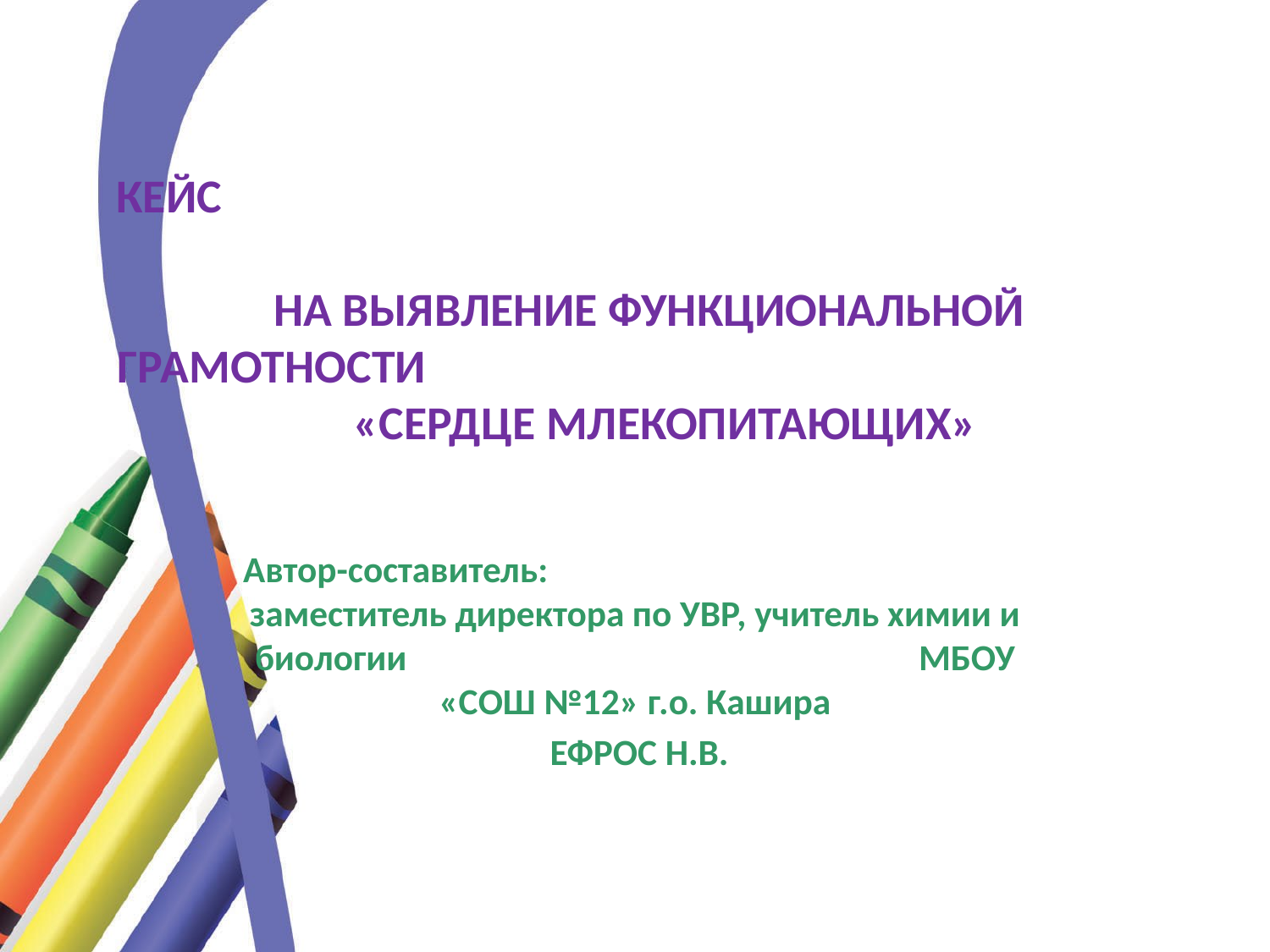

# КЕЙС                                                                                                                                                                                            НА ВЫЯВЛЕНИЕ ФУНКЦИОНАЛЬНОЙ ГРАМОТНОСТИ                                                                          «СЕРДЦЕ МЛЕКОПИТАЮЩИХ»
Автор-составитель:                                                           заместитель директора по УВР, учитель химии и биологии                                                              МБОУ «СОШ №12» г.о. Кашира
 ЕФРОС Н.В.